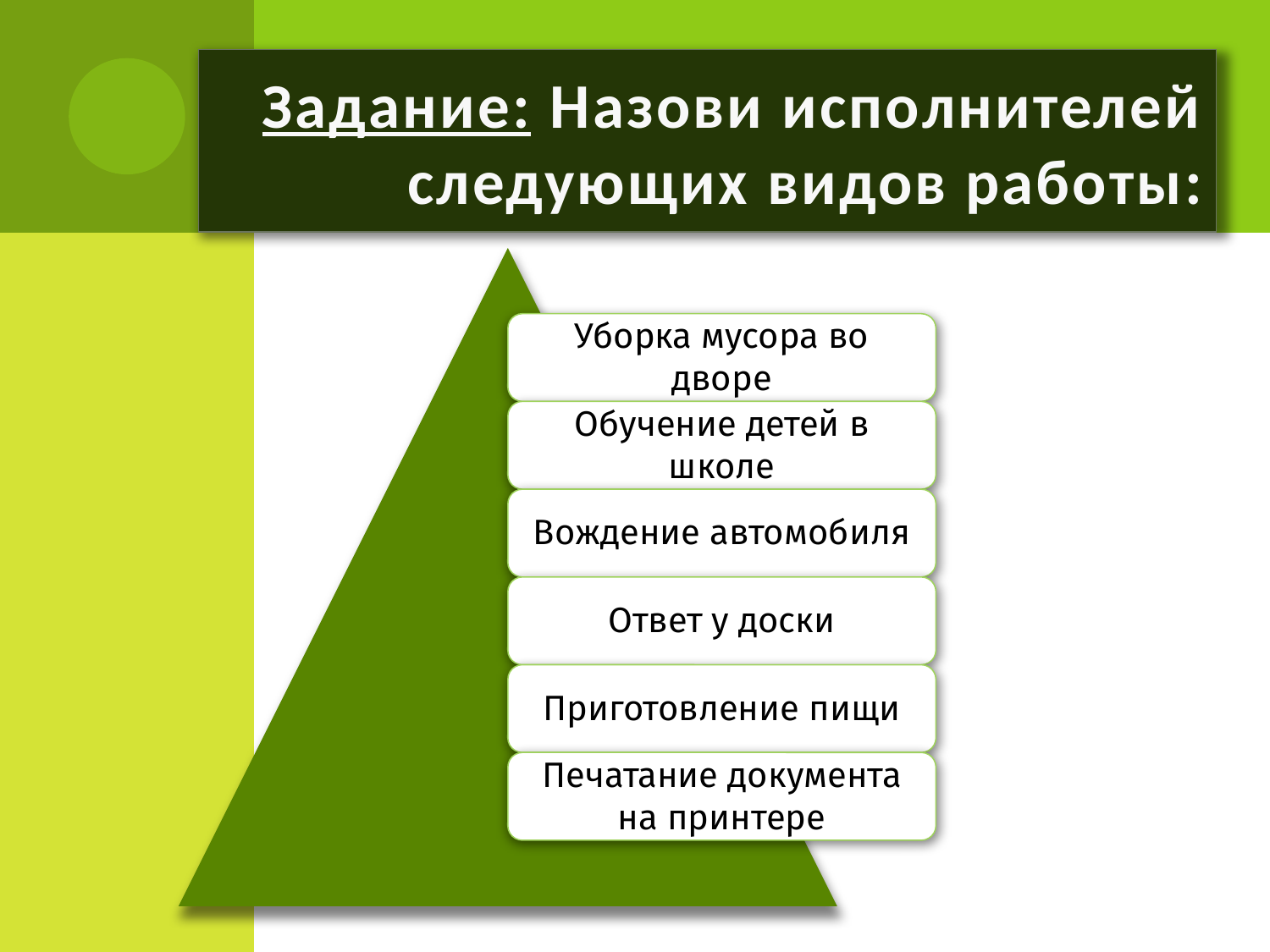

# Задание: Назови исполнителей следующих видов работы:
Уборка мусора во дворе
Обучение детей в школе
Вождение автомобиля
Ответ у доски
Приготовление пищи
Печатание документа на принтере